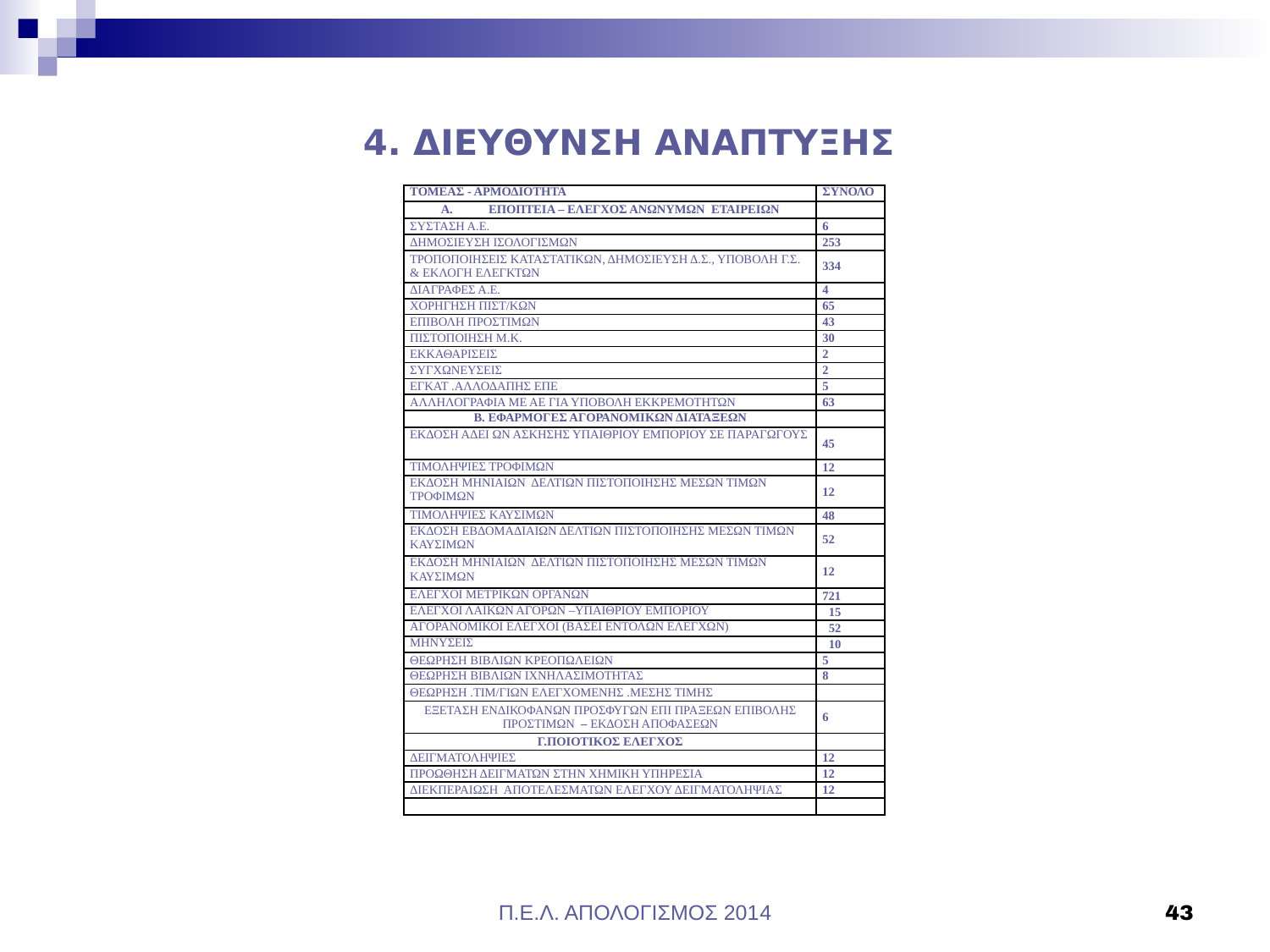

# 4. ΔΙΕΥΘΥΝΣΗ ΑΝΑΠΤΥΞΗΣ
| ΤΟΜΕΑΣ - ΑΡΜΟΔΙΟΤΗΤΑ | ΣΥΝΟΛΟ |
| --- | --- |
| ΕΠΟΠΤΕΙΑ – ΕΛΕΓΧΟΣ ΑΝΩΝΥΜΩΝ ΕΤΑΙΡΕΙΩΝ |  |
| ΣΥΣΤΑΣΗ Α.Ε. | 6 |
| ΔΗΜΟΣΙΕΥΣΗ ΙΣΟΛΟΓΙΣΜΩΝ | 253 |
| ΤΡΟΠΟΠΟΙΗΣΕΙΣ ΚΑΤΑΣΤΑΤΙΚΩΝ, ΔΗΜΟΣΙΕΥΣΗ Δ.Σ., ΥΠΟΒΟΛΗ Γ.Σ. & ΕΚΛΟΓΗ ΕΛΕΓΚΤΩΝ | 334 |
| ΔΙΑΓΡΑΦΕΣ Α.Ε. | 4 |
| ΧΟΡΗΓΗΣΗ ΠΙΣΤ/ΚΩΝ | 65 |
| ΕΠΙΒΟΛΗ ΠΡΟΣΤΙΜΩΝ | 43 |
| ΠΙΣΤΟΠΟΙΗΣΗ Μ.Κ. | 30 |
| ΕΚΚΑΘΑΡΙΣΕΙΣ | 2 |
| ΣΥΓΧΩΝΕΥΣΕΙΣ | 2 |
| ΕΓΚΑΤ .ΑΛΛΟΔΑΠΗΣ ΕΠΕ | 5 |
| ΑΛΛΗΛΟΓΡΑΦΙΑ ΜΕ ΑΕ ΓΙΑ ΥΠΟΒΟΛΗ ΕΚΚΡΕΜΟΤΗΤΩΝ | 63 |
| B. ΕΦΑΡΜΟΓΕΣ ΑΓΟΡΑΝΟΜΙΚΩΝ ΔΙΑΤΑΞΕΩΝ |  |
| ΕΚΔΟΣΗ ΑΔΕΙ ΩΝ ΑΣΚΗΣΗΣ ΥΠΑΙΘΡΙΟΥ ΕΜΠΟΡΙΟΥ ΣΕ ΠΑΡΑΓΩΓΟΥΣ | 45 |
| ΤΙΜΟΛΗΨΙΕΣ ΤΡΟΦΙΜΩΝ | 12 |
| ΕΚΔΟΣΗ ΜΗΝΙΑΙΩΝ ΔΕΛΤΙΩΝ ΠΙΣΤΟΠΟΙΗΣΗΣ ΜΕΣΩΝ ΤΙΜΩΝ ΤΡΟΦΙΜΩΝ | 12 |
| ΤΙΜΟΛΗΨΙΕΣ ΚΑΥΣΙΜΩΝ | 48 |
| ΕΚΔΟΣΗ ΕΒΔΟΜΑΔΙΑΙΩΝ ΔΕΛΤΙΩΝ ΠΙΣΤΟΠΟΙΗΣΗΣ ΜΕΣΩΝ ΤΙΜΩΝ ΚΑΥΣΙΜΩΝ | 52 |
| ΕΚΔΟΣΗ ΜΗΝΙΑΙΩΝ ΔΕΛΤΙΩΝ ΠΙΣΤΟΠΟΙΗΣΗΣ ΜΕΣΩΝ ΤΙΜΩΝ ΚΑΥΣΙΜΩΝ | 12 |
| ΕΛΕΓΧΟΙ ΜΕΤΡΙΚΩΝ ΟΡΓΑΝΩΝ | 721 |
| ΕΛΕΓΧΟΙ ΛΑΙΚΩΝ ΑΓΟΡΩΝ –ΥΠΑΙΘΡΙΟΥ ΕΜΠΟΡΙΟΥ | 15 |
| ΑΓΟΡΑΝΟΜΙΚΟΙ ΕΛΕΓΧΟΙ (ΒΑΣΕΙ ΕΝΤΟΛΩΝ ΕΛΕΓΧΩΝ) | 52 |
| ΜΗΝΥΣΕΙΣ | 10 |
| ΘΕΩΡΗΣΗ ΒΙΒΛΙΩΝ ΚΡΕΟΠΩΛΕΙΩΝ | 5 |
| ΘΕΩΡΗΣΗ ΒΙΒΛΙΩΝ ΙΧΝΗΛΑΣΙΜΟΤΗΤΑΣ | 8 |
| ΘΕΩΡΗΣΗ .ΤΙΜ/ΓΙΩΝ ΕΛΕΓΧΟΜΕΝΗΣ .ΜΕΣΗΣ ΤΙΜΗΣ |  |
| ΕΞΕΤΑΣΗ ΕΝΔΙΚΟΦΑΝΩΝ ΠΡΟΣΦΥΓΩΝ ΕΠΙ ΠΡΑΞΕΩΝ ΕΠΙΒΟΛΗΣ ΠΡΟΣΤΙΜΩΝ – ΕΚΔΟΣΗ ΑΠΟΦΑΣΕΩΝ | 6 |
| Γ.ΠΟΙΟΤΙΚΟΣ ΕΛΕΓΧΟΣ |  |
| ΔΕΙΓΜΑΤΟΛΗΨΙΕΣ | 12 |
| ΠΡΟΩΘΗΣΗ ΔΕΙΓΜΑΤΩΝ ΣΤΗΝ ΧΗΜΙΚΗ ΥΠΗΡΕΣΙΑ | 12 |
| ΔΙΕΚΠΕΡΑΙΩΣΗ ΑΠΟΤΕΛΕΣΜΑΤΩΝ ΕΛΕΓΧΟΥ ΔΕΙΓΜΑΤΟΛΗΨΙΑΣ | 12 |
|  |  |

Π.Ε.Λ. ΑΠΟΛΟΓΙΣΜΟΣ 2014
43